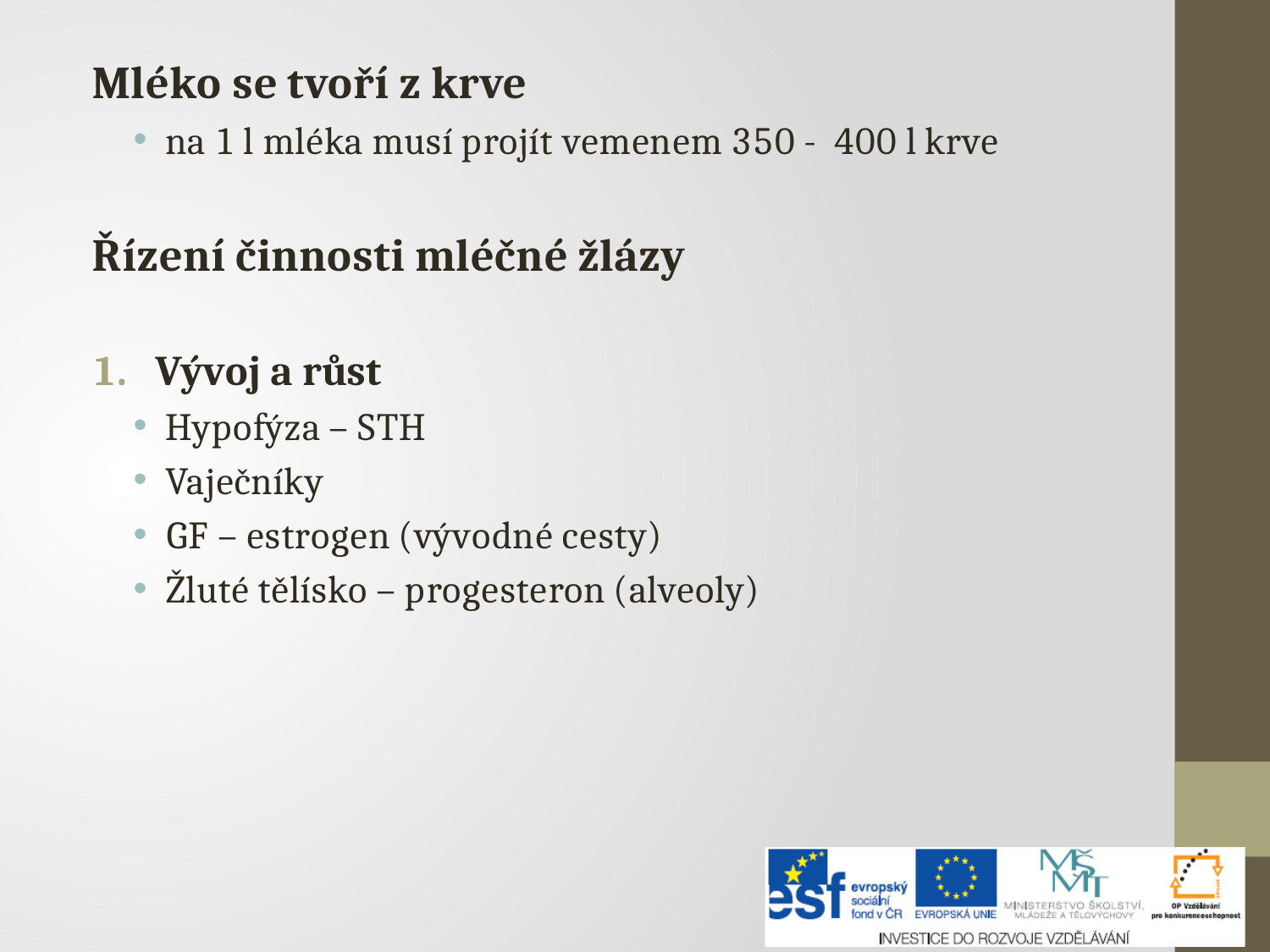

Mléko se tvoří z krve
na 1 l mléka musí projít vemenem 350 -  400 l krve

Řízení činnosti mléčné žlázy

Vývoj a růst
Hypofýza – STH
Vaječníky
GF – estrogen (vývodné cesty)
Žluté tělísko – progesteron (alveoly)